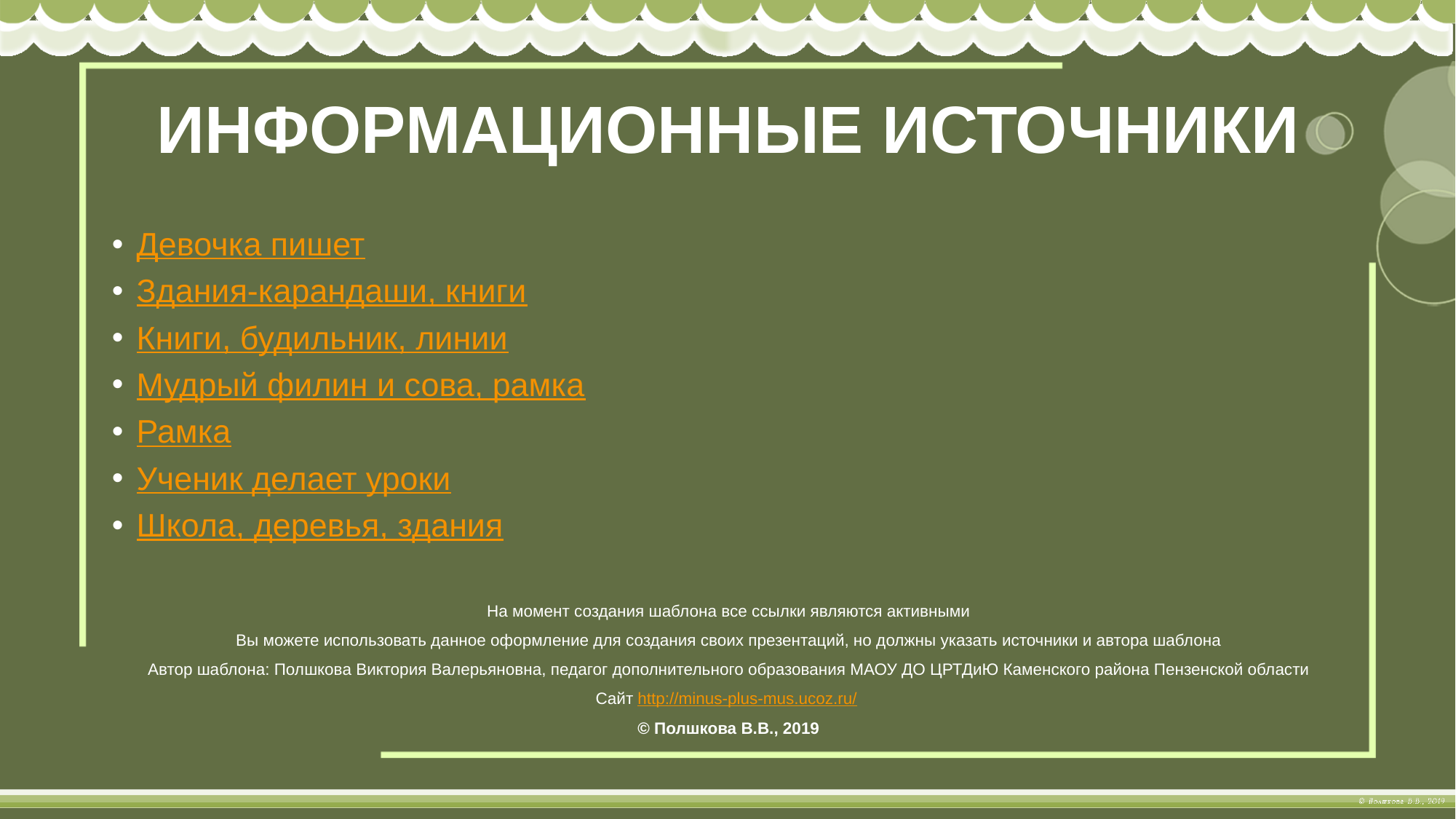

# ИНФОРМАЦИОННЫЕ ИСТОЧНИКИ
Девочка пишет
Здания-карандаши, книги
Книги, будильник, линии
Мудрый филин и сова, рамка
Рамка
Ученик делает уроки
Школа, деревья, здания

На момент создания шаблона все ссылки являются активными
Вы можете использовать данное оформление для создания своих презентаций, но должны указать источники и автора шаблона
Автор шаблона: Полшкова Виктория Валерьяновна, педагог дополнительного образования МАОУ ДО ЦРТДиЮ Каменского района Пензенской области
Сайт http://minus-plus-mus.ucoz.ru/
© Полшкова В.В., 2019